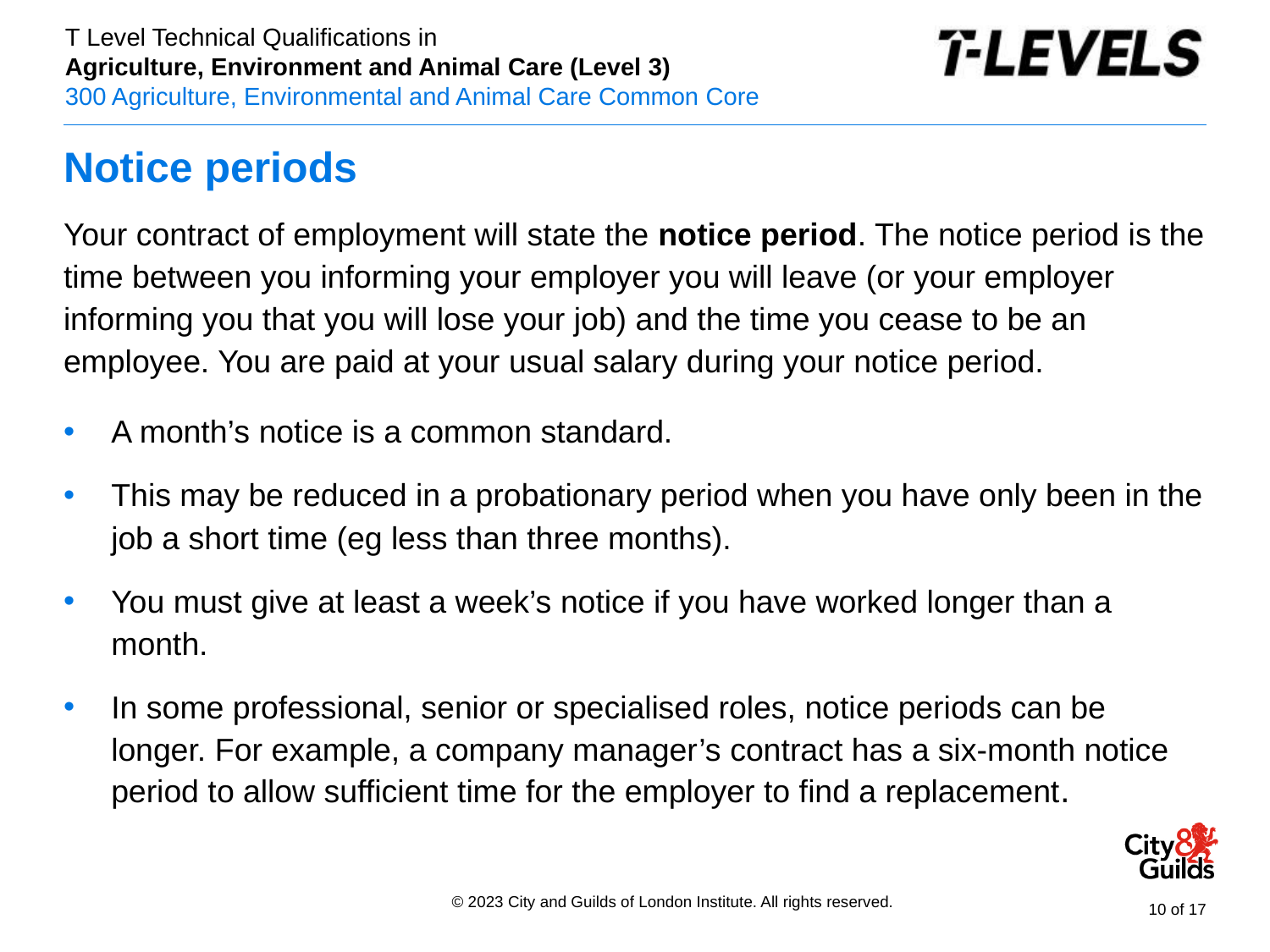

# Notice periods
Your contract of employment will state the notice period. The notice period is the time between you informing your employer you will leave (or your employer informing you that you will lose your job) and the time you cease to be an employee. You are paid at your usual salary during your notice period.
A month’s notice is a common standard.
This may be reduced in a probationary period when you have only been in the job a short time (eg less than three months).
You must give at least a week’s notice if you have worked longer than a month.
In some professional, senior or specialised roles, notice periods can be longer. For example, a company manager’s contract has a six-month notice period to allow sufficient time for the employer to find a replacement.